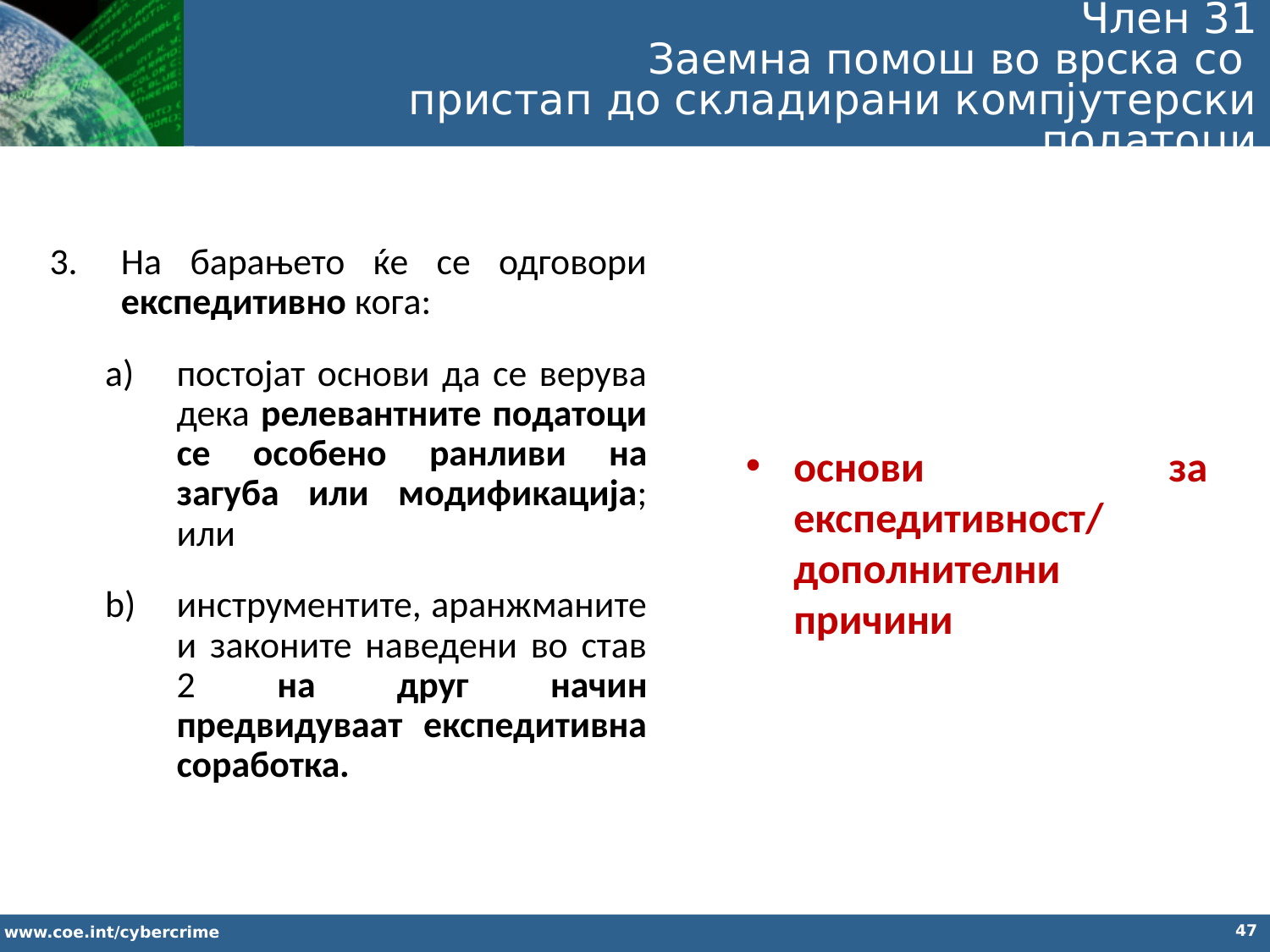

Член 31
Заемна помош во врска со
пристап до складирани компјутерски податоци
На барањето ќе се одговори експедитивно кога:
постојат основи да се верува дека релевантните податоци се особено ранливи на загуба или модификација; или
инструментите, аранжманите и законите наведени во став 2 на друг начин предвидуваат експедитивна соработка.
основи за експедитивност/ дополнителни причини
47